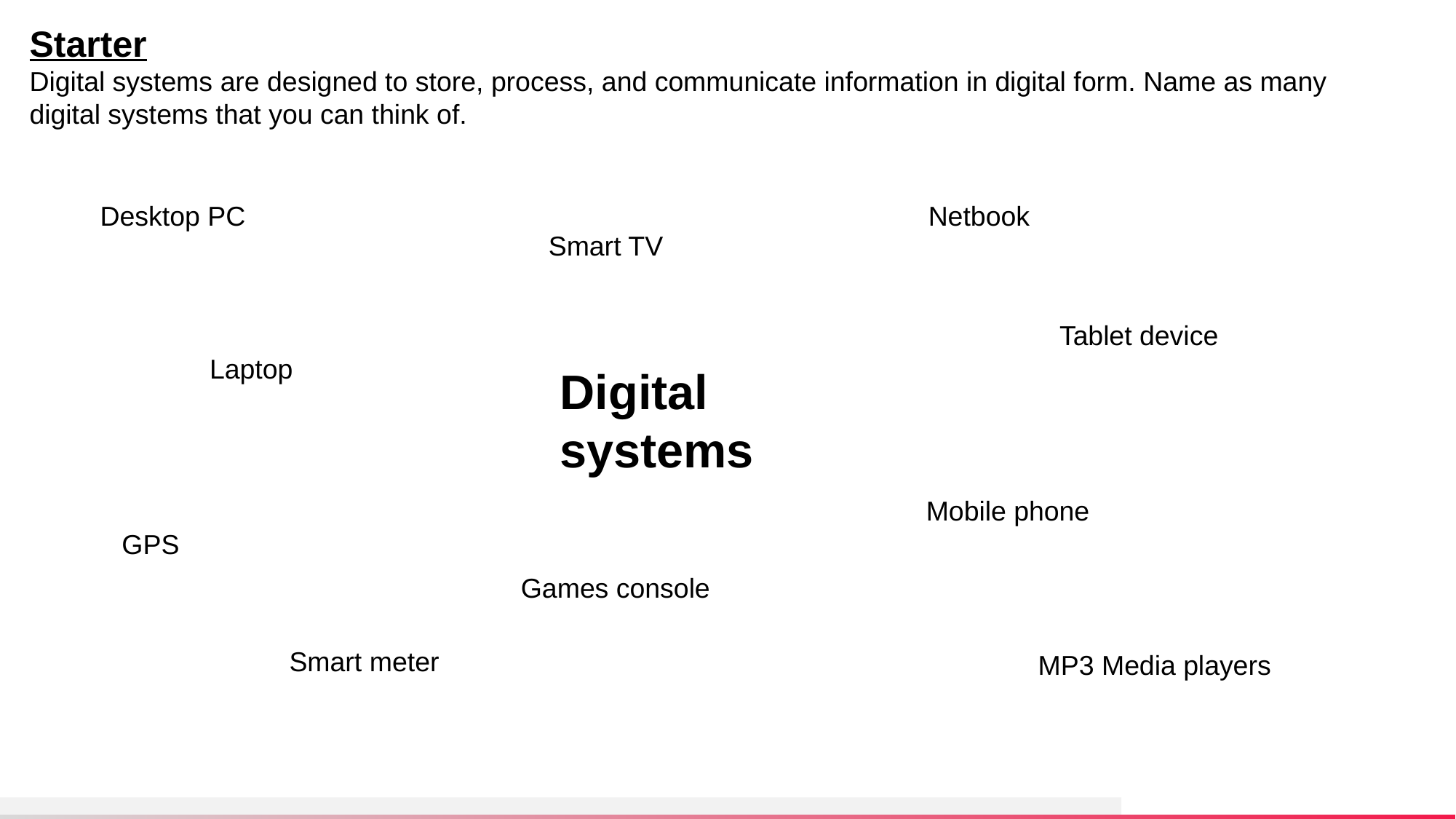

Starter
Digital systems are designed to store, process, and communicate information in digital form. Name as many digital systems that you can think of.
Desktop PC
Netbook
Smart TV
Tablet device
Laptop
Digital systems
Mobile phone
GPS
Games console
Smart meter
MP3 Media players